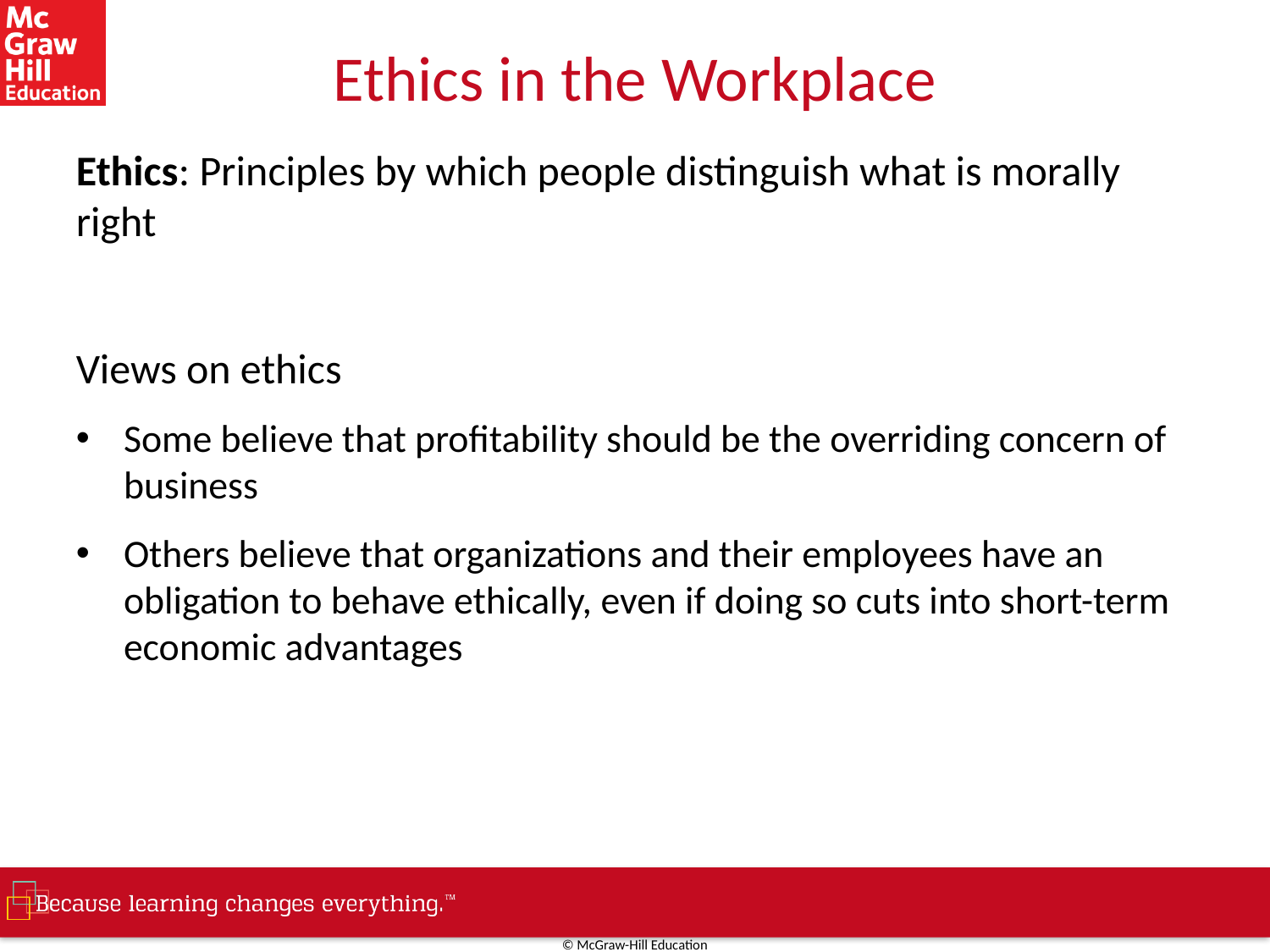

# Ethics in the Workplace
Ethics: Principles by which people distinguish what is morally right

Views on ethics
Some believe that profitability should be the overriding concern of business
Others believe that organizations and their employees have an obligation to behave ethically, even if doing so cuts into short-term economic advantages